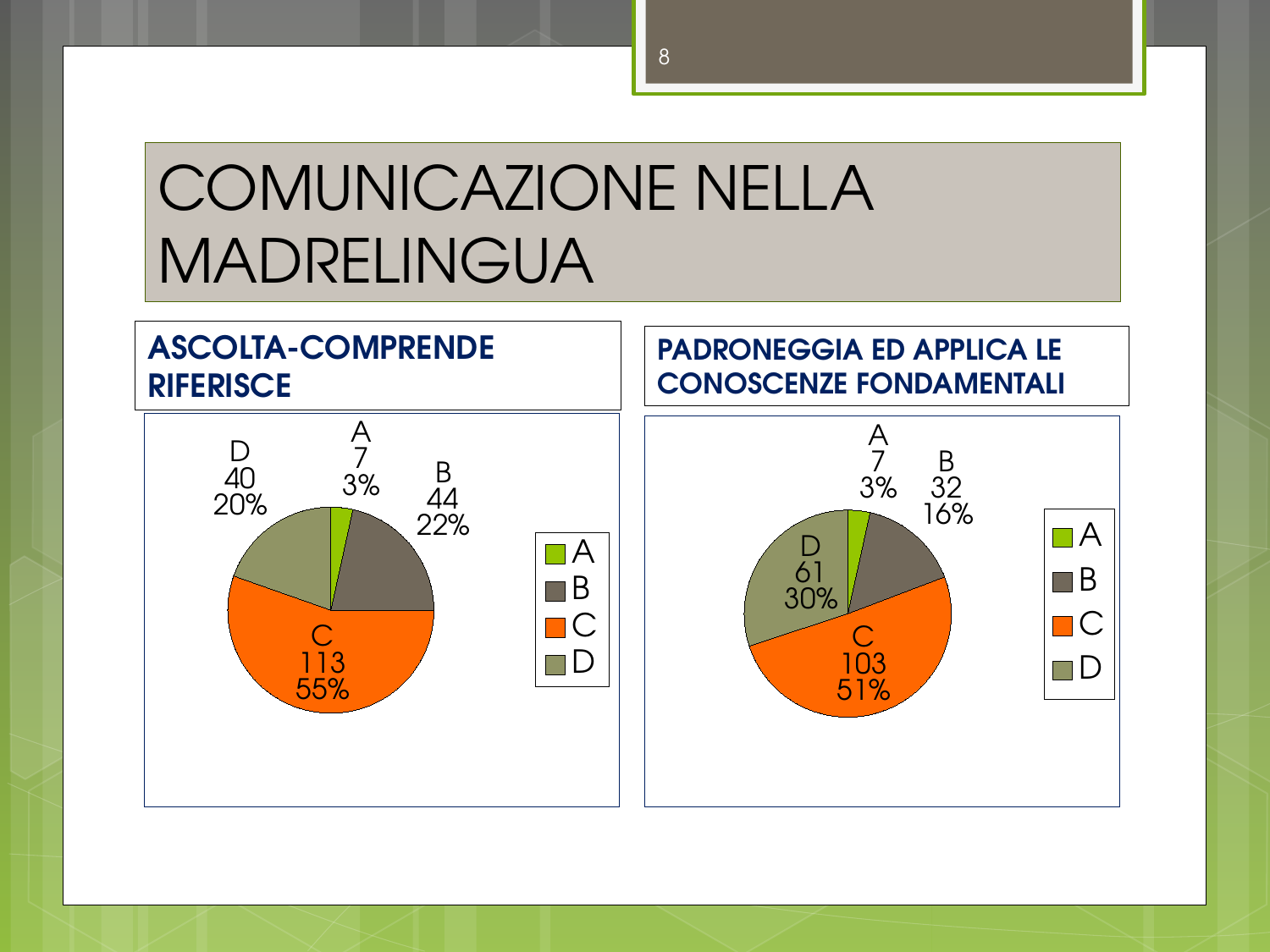

8
# COMUNICAZIONE NELLA MADRELINGUA
ASCOLTA-COMPRENDE RIFERISCE
PADRONEGGIA ED APPLICA LE CONOSCENZE FONDAMENTALI

### Chart

| Category | Colonna1 |
|---|---|
| A | 7.0 |
| B | 44.0 |
| C | 113.0 |
| D | 40.0 |

### Chart

| Category | Colonna1 |
|---|---|
| A | 7.0 |
| B | 32.0 |
| C | 103.0 |
| D | 61.0 |